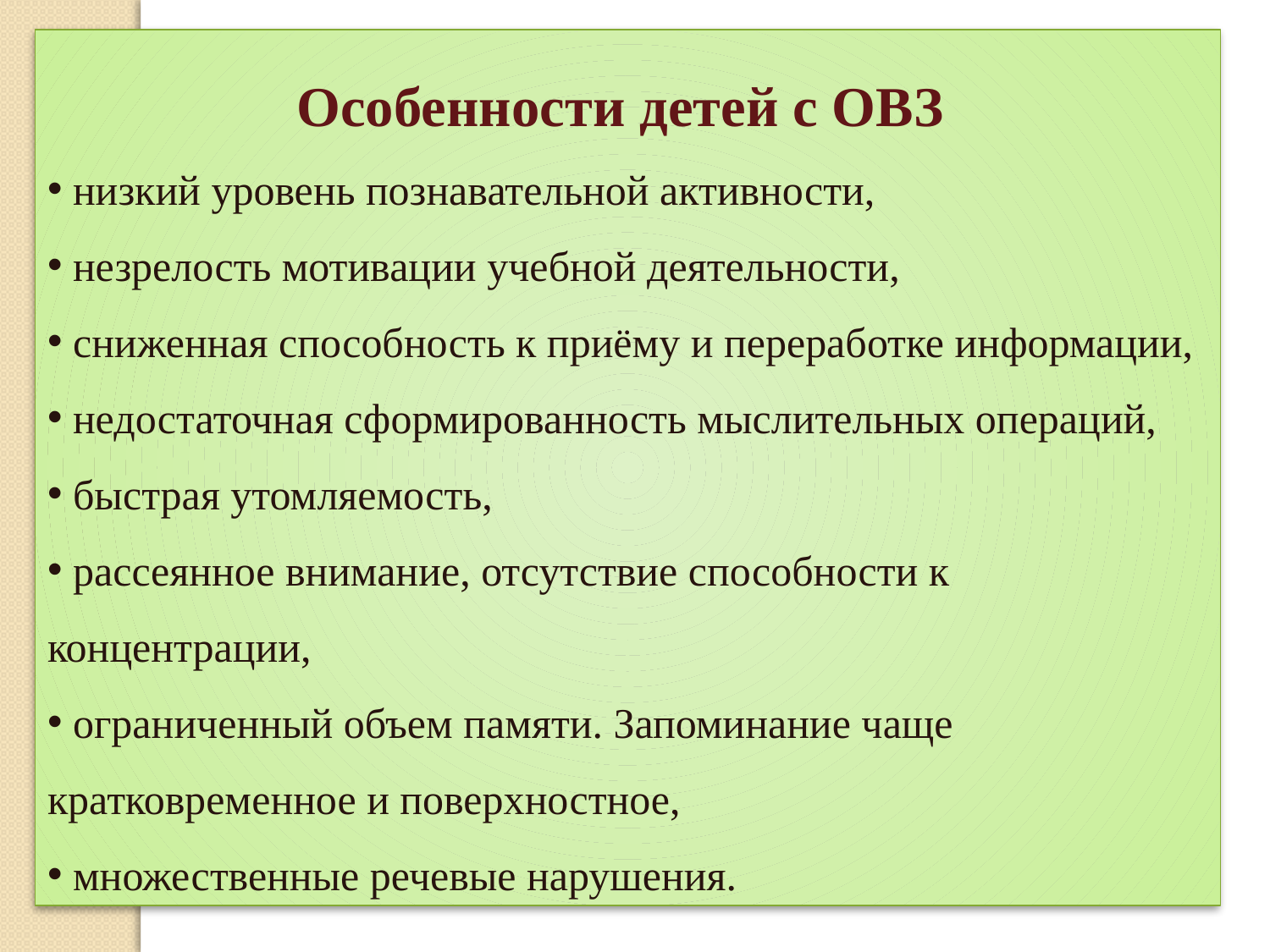

Особенности детей с ОВЗ
 низкий уровень познавательной активности,
 незрелость мотивации учебной деятельности,
 сниженная способность к приёму и переработке информации,
 недостаточная сформированность мыслительных операций,
 быстрая утомляемость,
 рассеянное внимание, отсутствие способности к концентрации,
 ограниченный объем памяти. Запоминание чаще кратковременное и поверхностное,
 множественные речевые нарушения.